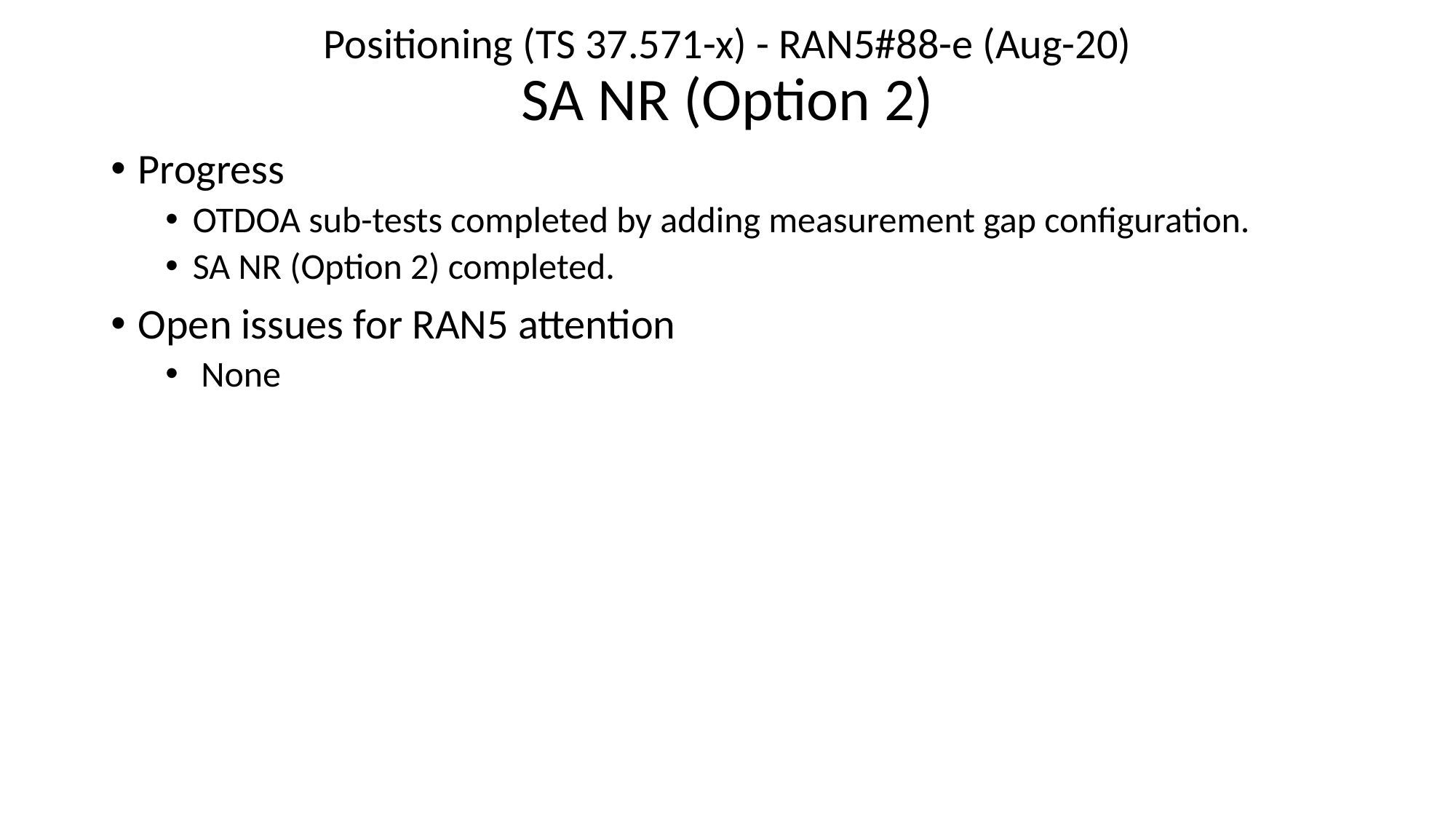

# Positioning (TS 37.571-x) - RAN5#88-e (Aug-20) SA NR (Option 2)
Progress
OTDOA sub-tests completed by adding measurement gap configuration.
SA NR (Option 2) completed.
Open issues for RAN5 attention
 None